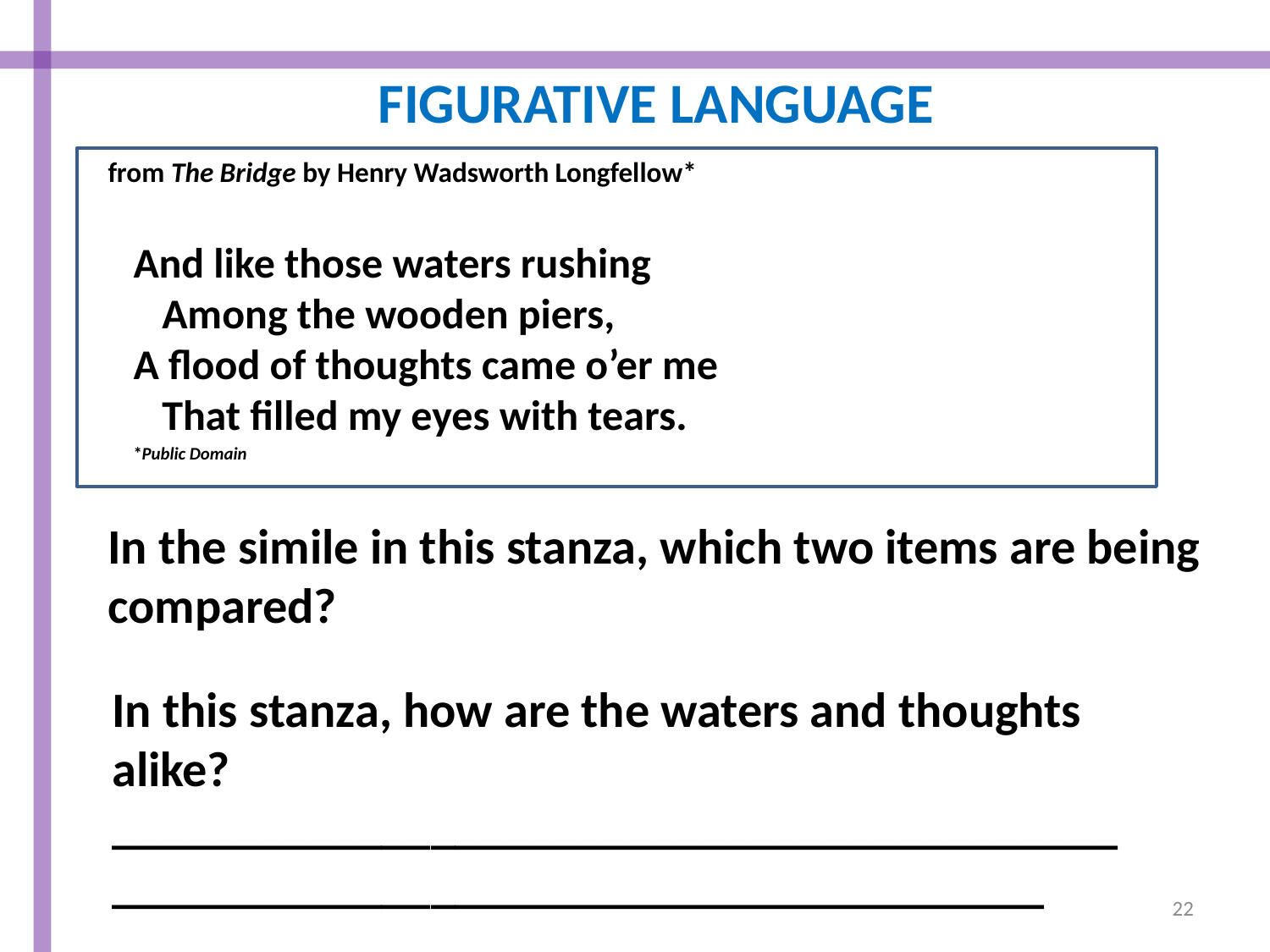

# FIGURATIVE LANGUAGE

from The Bridge by Henry Wadsworth Longfellow*

And like those waters rushing
   Among the wooden piers,
A flood of thoughts came o’er me
   That filled my eyes with tears.
*Public Domain

In the simile in this stanza, which two items are being
compared?

In this stanza, how are the waters and thoughts alike?
_______________________________________________________________________________
22